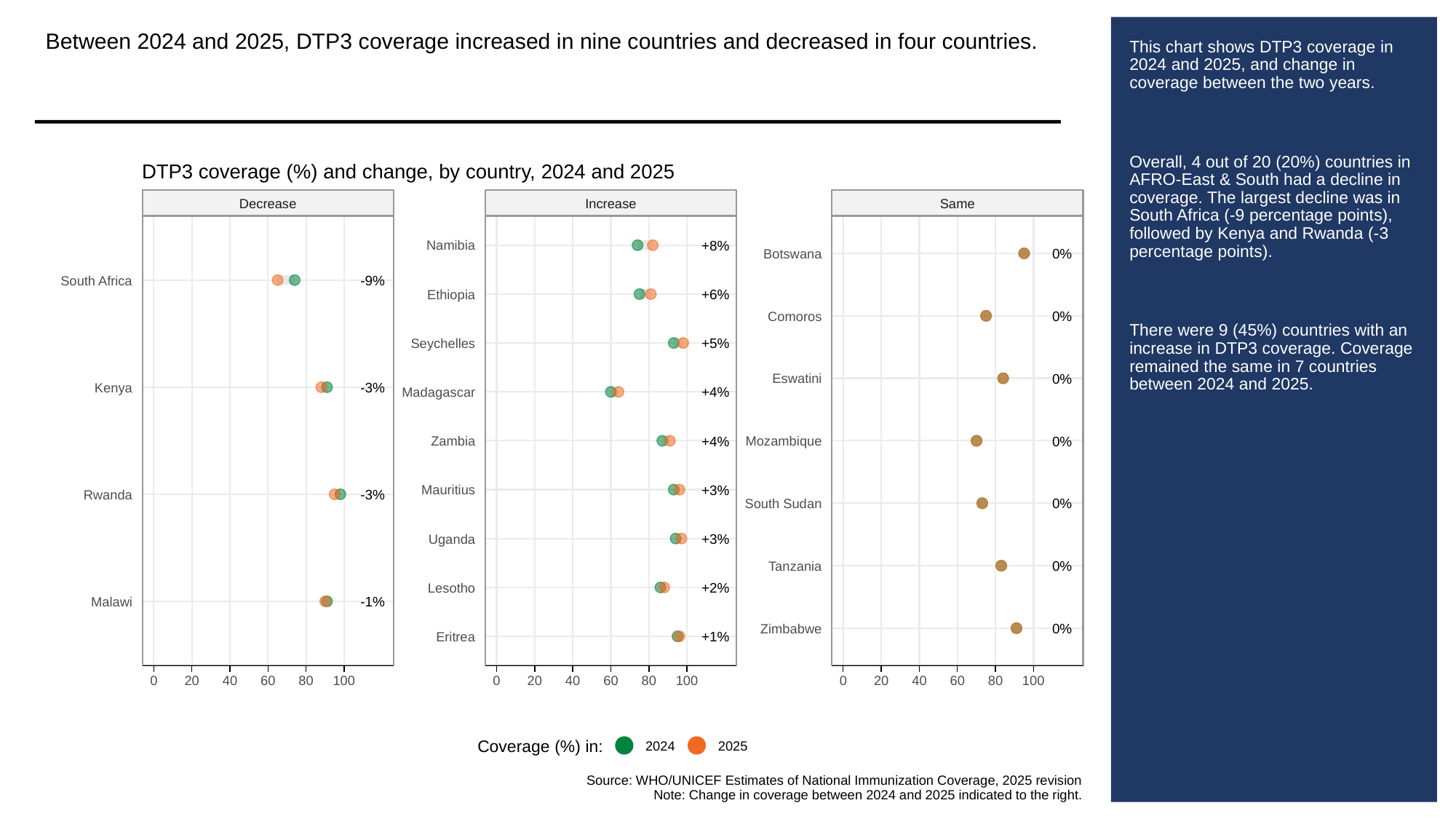

Between 2024 and 2025, DTP3 coverage increased in nine countries and decreased in four countries.
# This chart shows DTP3 coverage in 2024 and 2025, and change in coverage between the two years.

Overall, 4 out of 20 (20%) countries in AFRO-East & South had a decline in coverage. The largest decline was in South Africa (-9 percentage points), followed by Kenya and Rwanda (-3 percentage points).

There were 9 (45%) countries with an increase in DTP3 coverage. Coverage remained the same in 7 countries between 2024 and 2025.

DTP3 coverage (%) and change, by country, 2024 and 2025

Decrease
Increase
Same

+8%
Namibia

0%
Botswana

-9%
South Africa

+6%
Ethiopia

0%
Comoros

+5%
Seychelles

0%
Eswatini

-3%
Kenya

+4%
Madagascar

+4%
0%
Zambia
Mozambique

+3%
Mauritius

-3%
Rwanda

0%
South Sudan

+3%
Uganda

0%
Tanzania

+2%
Lesotho

-1%
Malawi

0%
Zimbabwe

+1%
Eritrea

0
20
40
60
80
100
0
20
40
60
80
100
0
20
40
60
80
100

Coverage (%) in:
2024
2025
Source: WHO/UNICEF Estimates of National Immunization Coverage, 2025 revision
Note: Change in coverage between 2024 and 2025 indicated to the right.